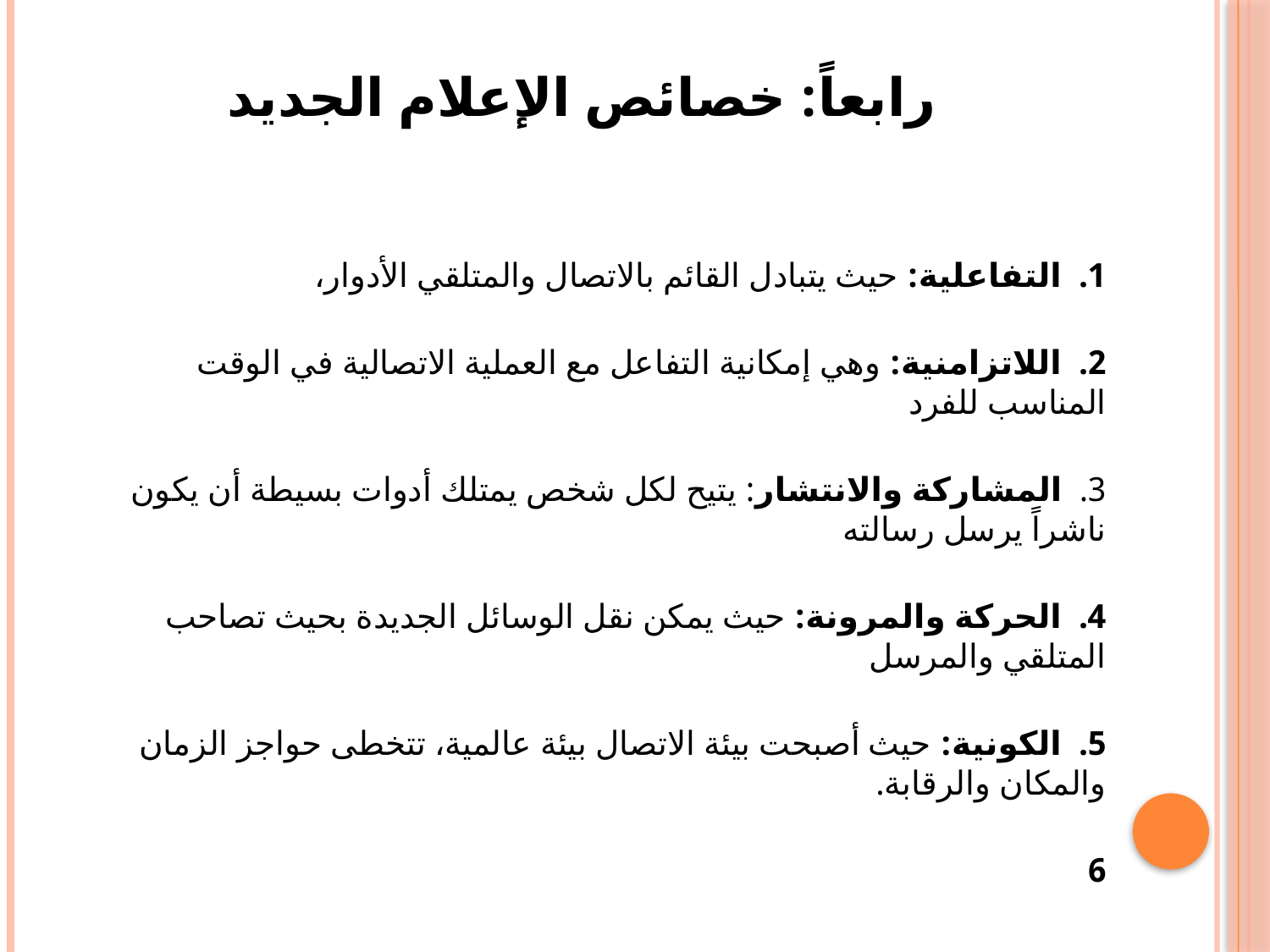

# رابعاً: خصائص الإعلام الجديد
1.  التفاعلية: حيث يتبادل القائم بالاتصال والمتلقي الأدوار،
2.  اللاتزامنية: وهي إمكانية التفاعل مع العملية الاتصالية في الوقت المناسب للفرد
3.  المشاركة والانتشار: يتيح لكل شخص يمتلك أدوات بسيطة أن يكون ناشراً يرسل رسالته
4.  الحركة والمرونة: حيث يمكن نقل الوسائل الجديدة بحيث تصاحب المتلقي والمرسل
5.  الكونية: حيث أصبحت بيئة الاتصال بيئة عالمية، تتخطى حواجز الزمان والمكان والرقابة.
6